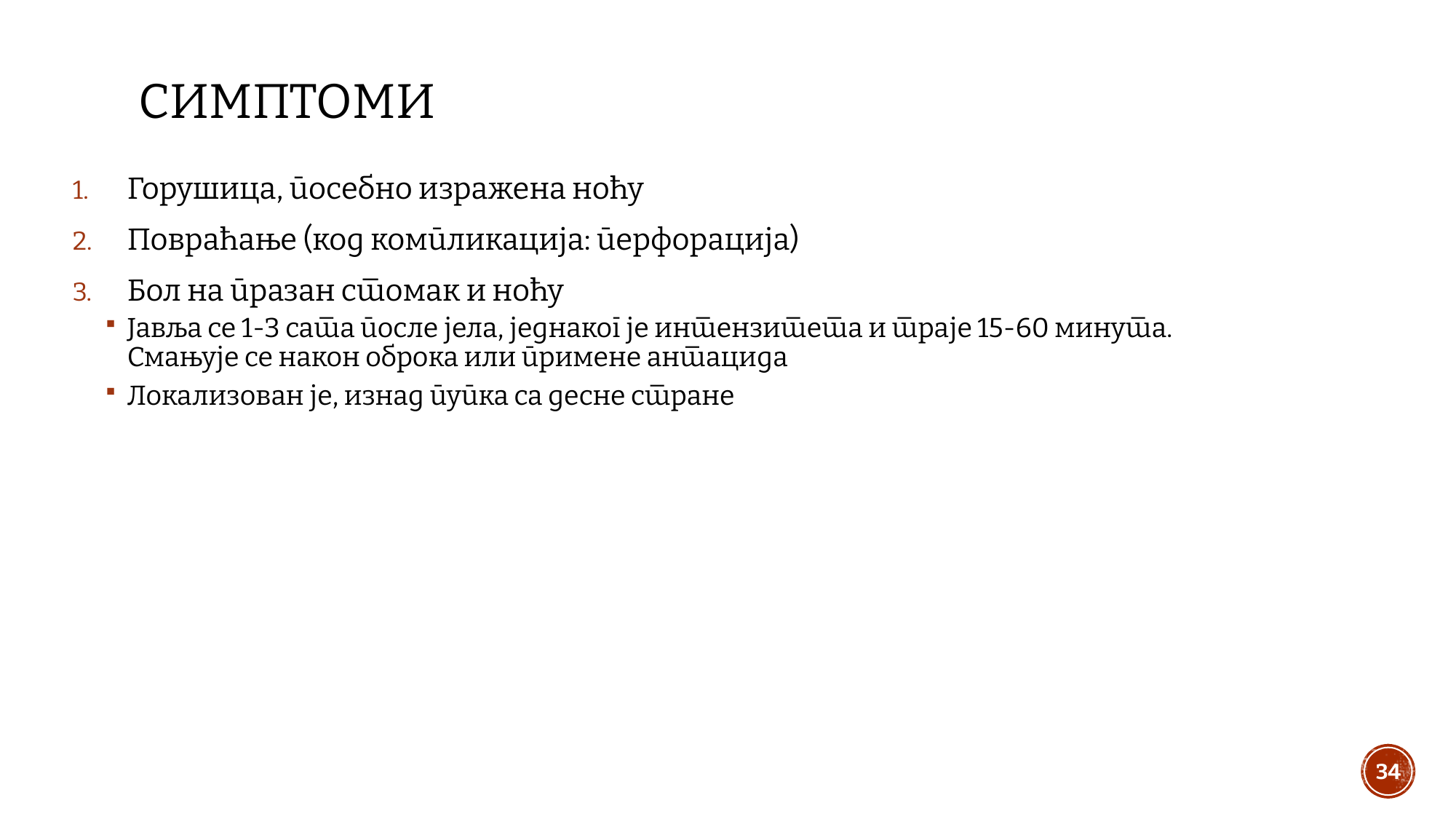

# Симптоми
Горушица, посебно изражена ноћу
Повраћање (код компликација: перфорација)
Бол на празан стомак и ноћу
Јавља се 1-3 сата после јела, једнаког је интензитета и траје 15-60 минута. Смањује се након оброка или примене антацида
Локализован је, изнад пупка са десне стране

34